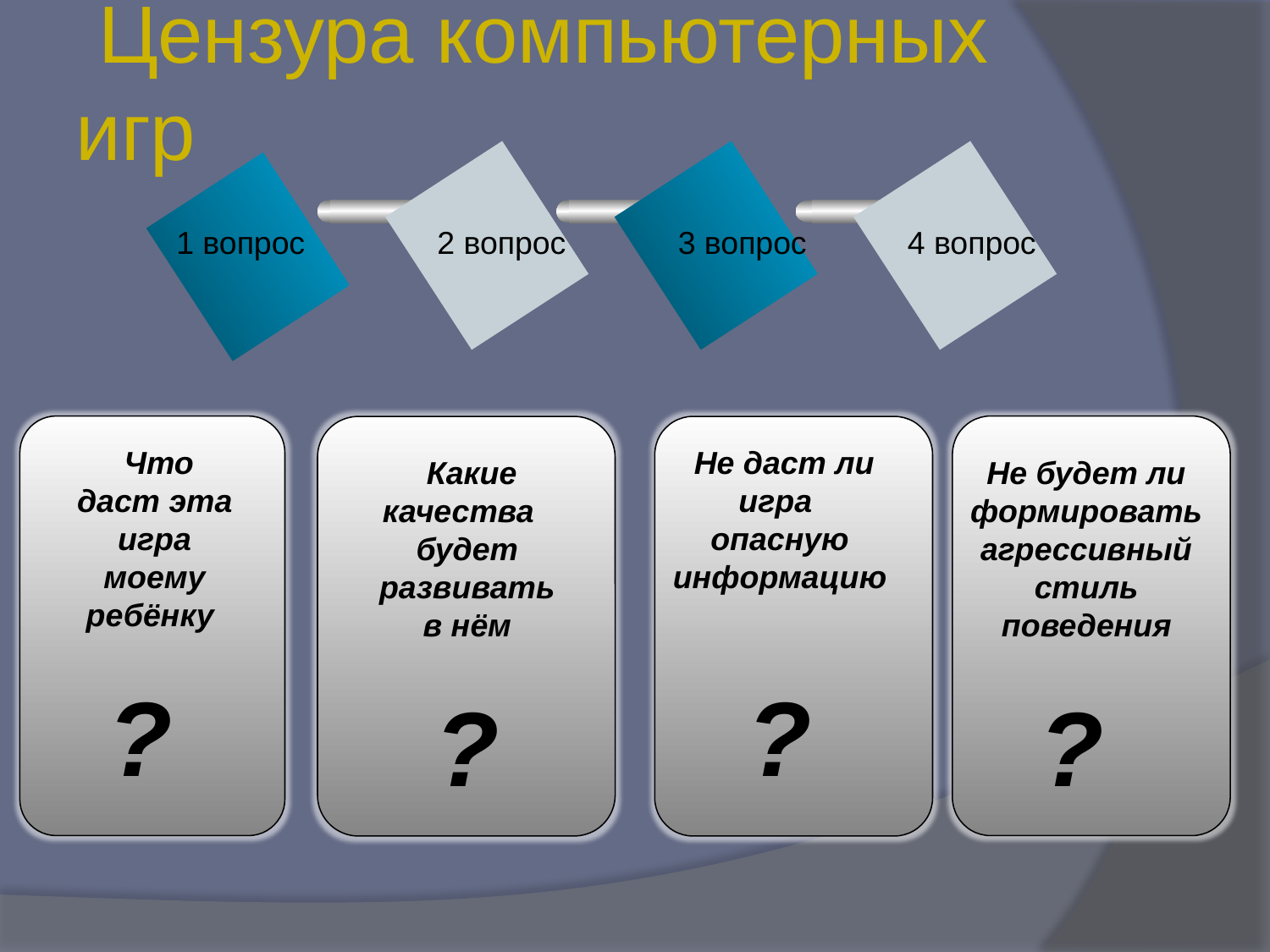

# Цензура компьютерных игр

 1 вопрос
2 вопрос
3 вопрос

4 вопрос

 Что даст эта игра моему ребёнку

?
 Не даст ли игра
опасную информацию

?
 Какие качества   будет развивать в нём

?

Не будет ли формировать агрессивный стиль поведения

?